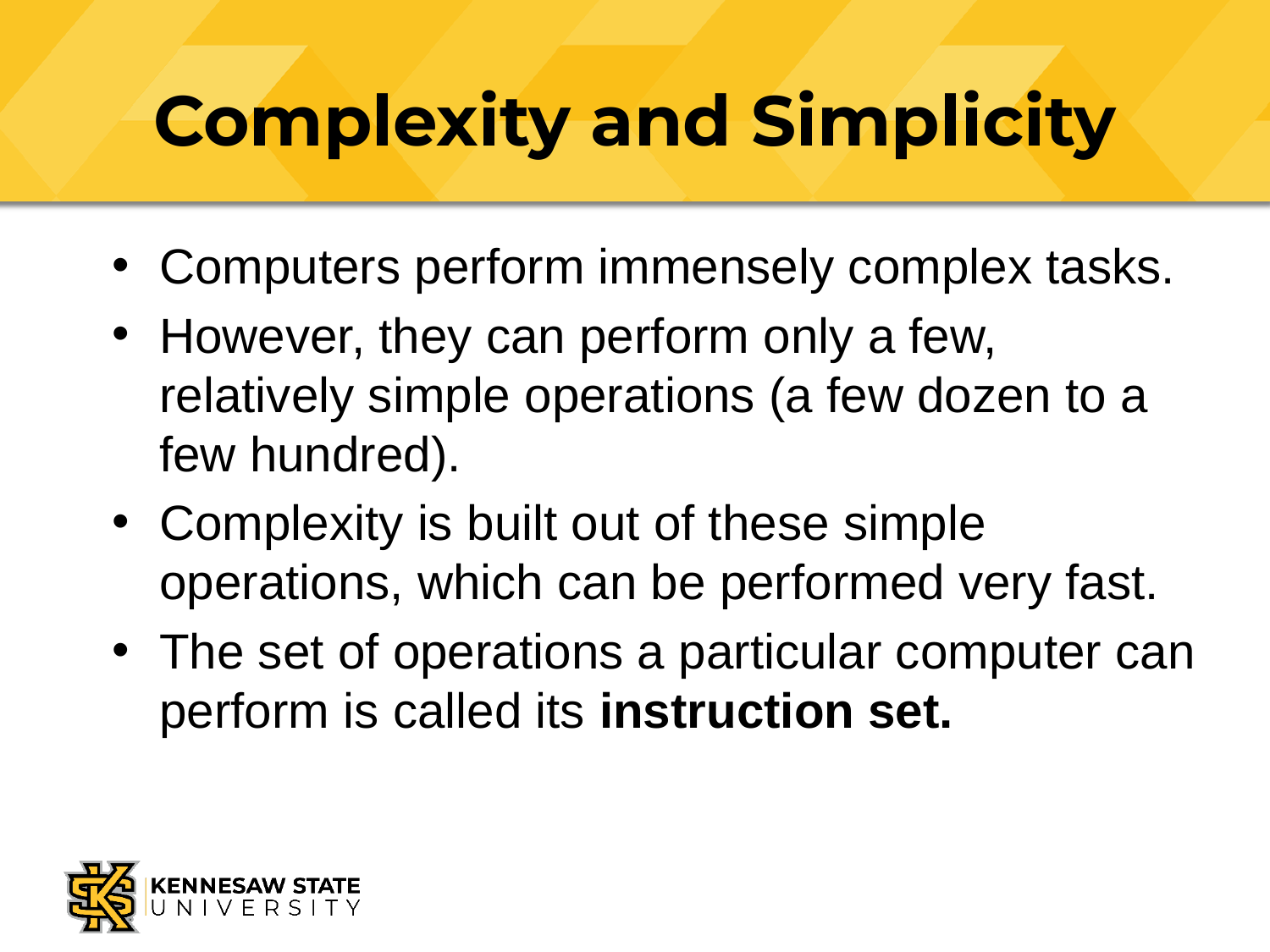

# Complexity and Simplicity
Computers perform immensely complex tasks.
However, they can perform only a few, relatively simple operations (a few dozen to a few hundred).
Complexity is built out of these simple operations, which can be performed very fast.
The set of operations a particular computer can perform is called its instruction set.